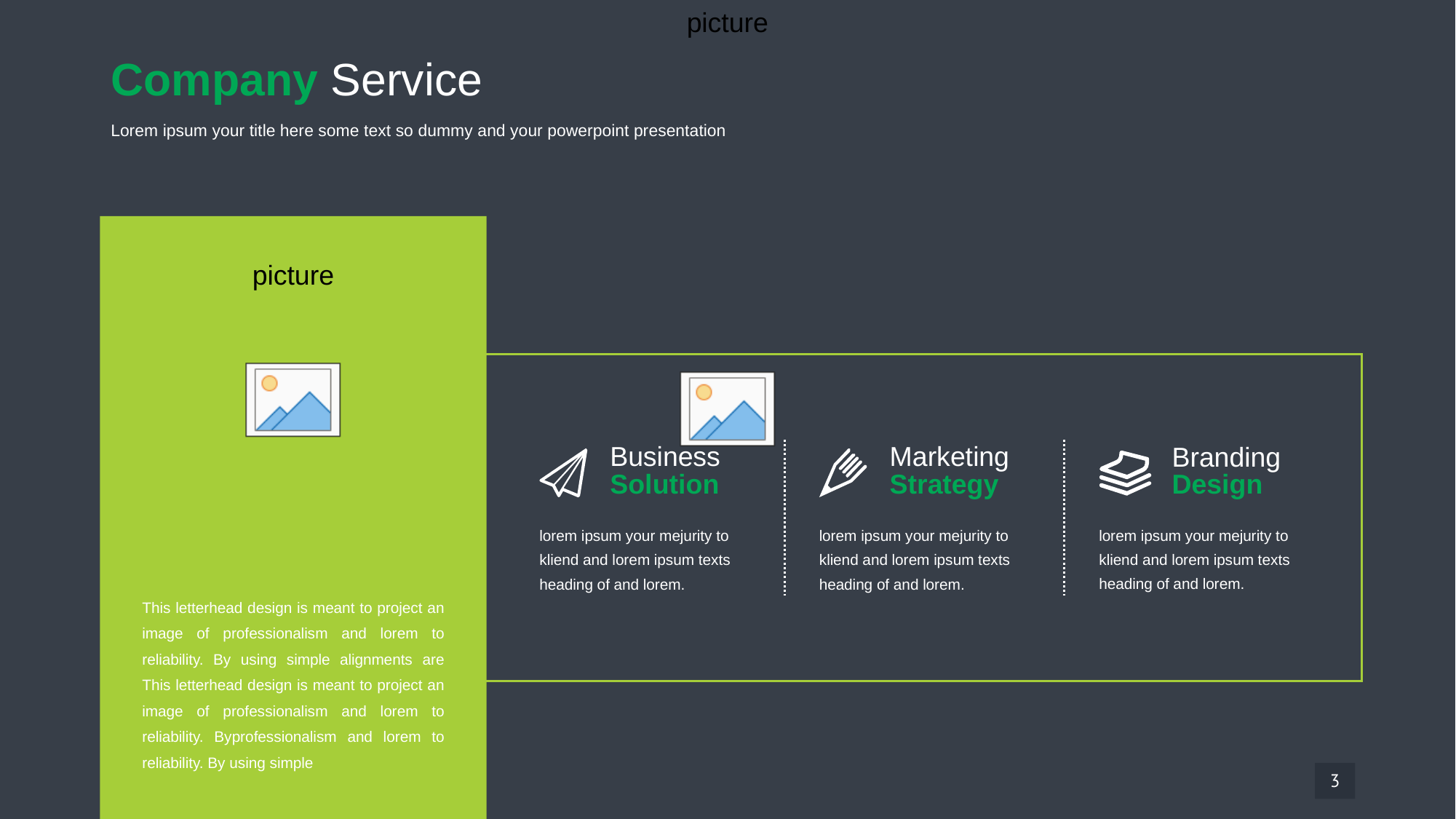

# Company Service
Lorem ipsum your title here some text so dummy and your powerpoint presentation

Business
Solution

lorem ipsum your mejurity to
kliend and lorem ipsum texts
heading of and lorem.
Marketing
Strategy

lorem ipsum your mejurity to
kliend and lorem ipsum texts
heading of and lorem.
Branding
Design

lorem ipsum your mejurity to
kliend and lorem ipsum texts
heading of and lorem.
This letterhead design is meant to project an image of professionalism and lorem to reliability. By using simple alignments are This letterhead design is meant to project an image of professionalism and lorem to reliability. Byprofessionalism and lorem to reliability. By using simple
3
www.yourwebsite.com